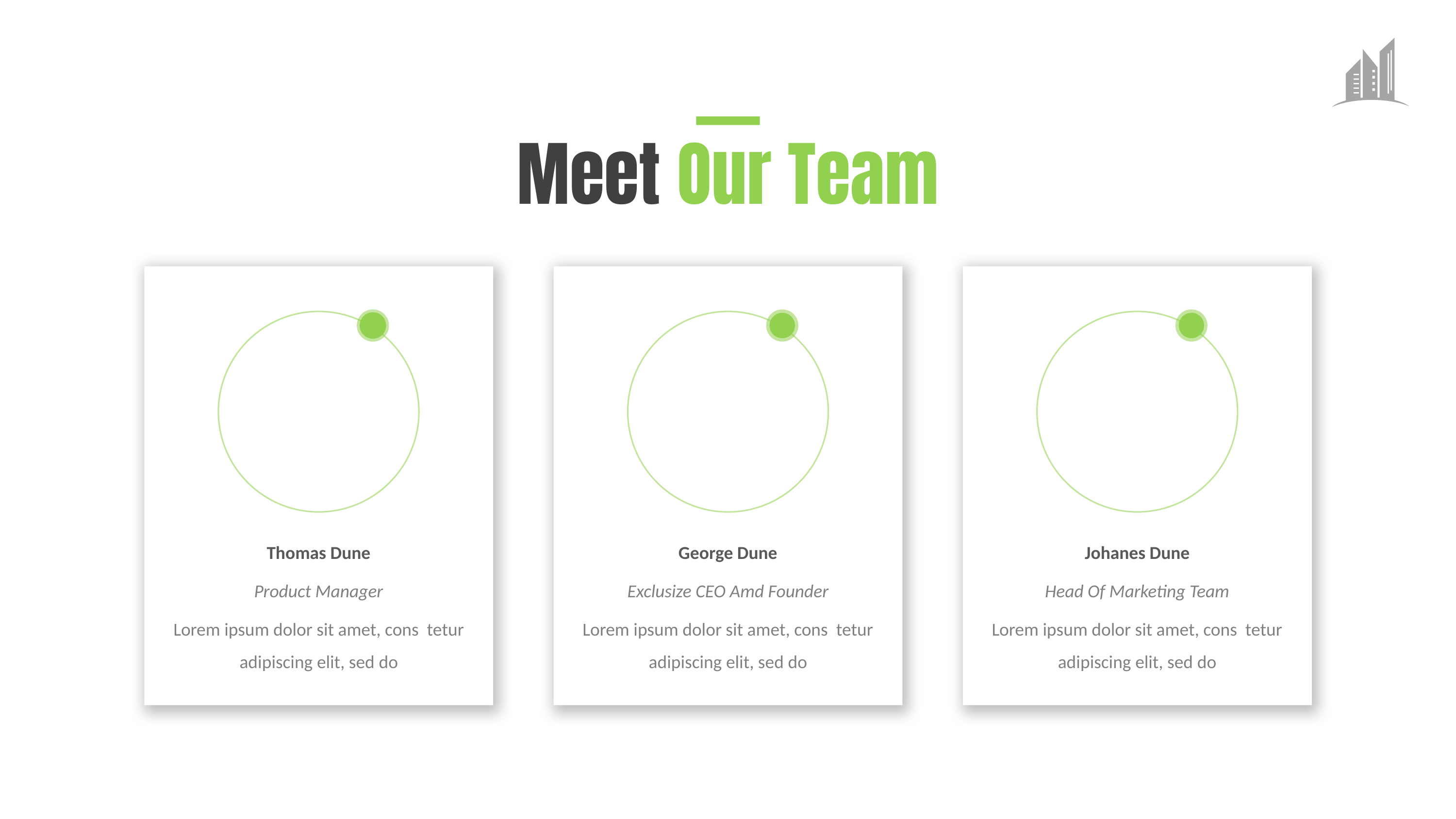

Meet Our Team

Thomas Dune
George Dune
Johanes Dune
Product Manager
Exclusize CEO Amd Founder
Head Of Marketing Team
Lorem ipsum dolor sit amet, cons  tetur adipiscing elit, sed do
Lorem ipsum dolor sit amet, cons  tetur adipiscing elit, sed do
Lorem ipsum dolor sit amet, cons  tetur adipiscing elit, sed do